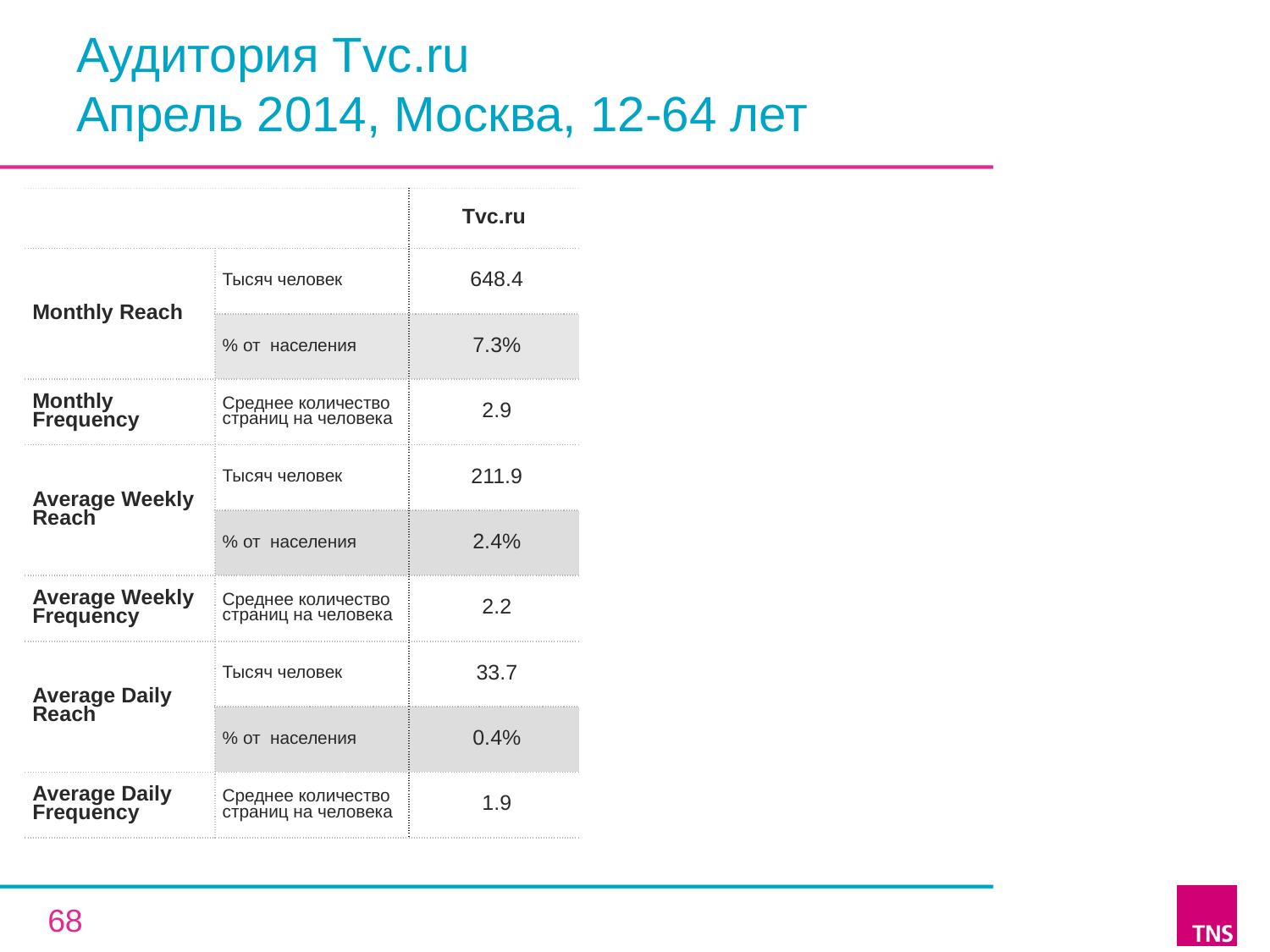

# Аудитория Tvc.ru Апрель 2014, Москва, 12-64 лет
|  |  | Tvc.ru |
| --- | --- | --- |
| Monthly Reach | Тысяч человек | 648.4 |
|  | % от населения | 7.3% |
| Monthly Frequency | Среднее количество страниц на человека | 2.9 |
| Average Weekly Reach | Тысяч человек | 211.9 |
|  | % от населения | 2.4% |
| Average Weekly Frequency | Среднее количество страниц на человека | 2.2 |
| Average Daily Reach | Тысяч человек | 33.7 |
|  | % от населения | 0.4% |
| Average Daily Frequency | Среднее количество страниц на человека | 1.9 |

68